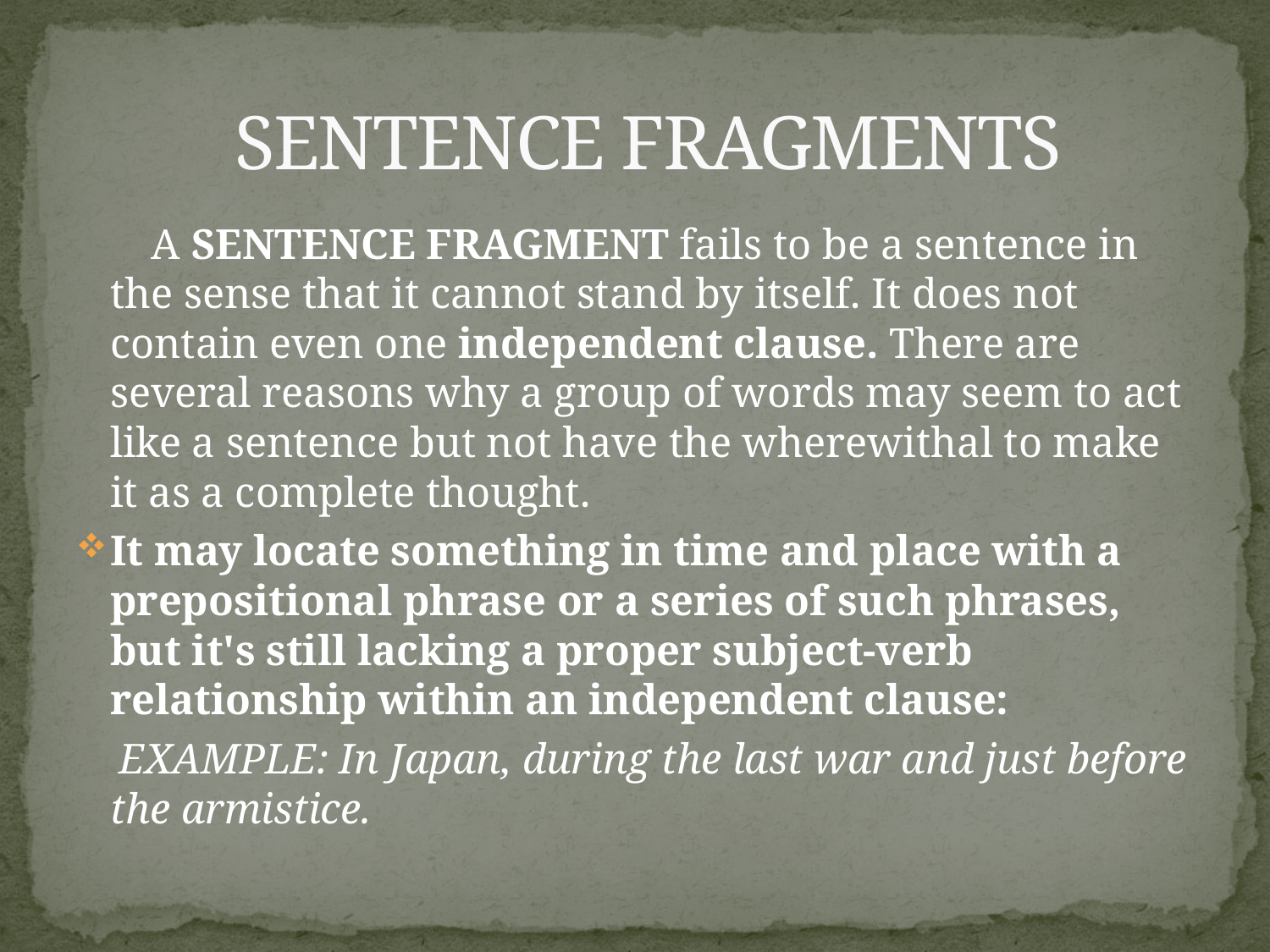

# SENTENCE FRAGMENTS
       A SENTENCE FRAGMENT fails to be a sentence in the sense that it cannot stand by itself. It does not contain even one independent clause. There are several reasons why a group of words may seem to act like a sentence but not have the wherewithal to make it as a complete thought.
It may locate something in time and place with a prepositional phrase or a series of such phrases, but it's still lacking a proper subject-verb relationship within an independent clause:
    EXAMPLE: In Japan, during the last war and just before the armistice.